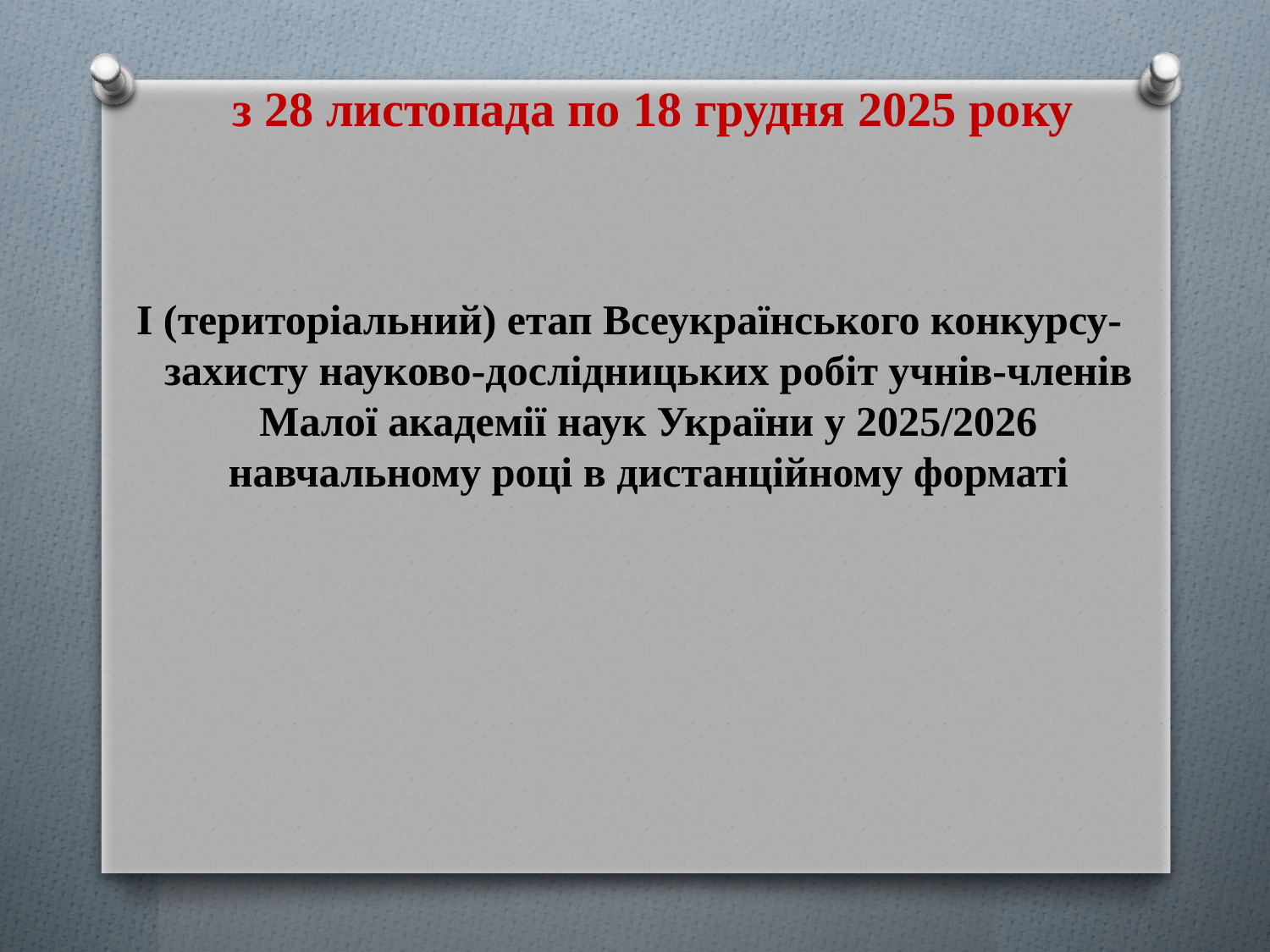

# з 28 листопада по 18 грудня 2025 року
І (територіальний) етап Всеукраїнського конкурсу-захисту науково-дослідницьких робіт учнів-членів Малої академії наук України у 2025/2026 навчальному році в дистанційному форматі